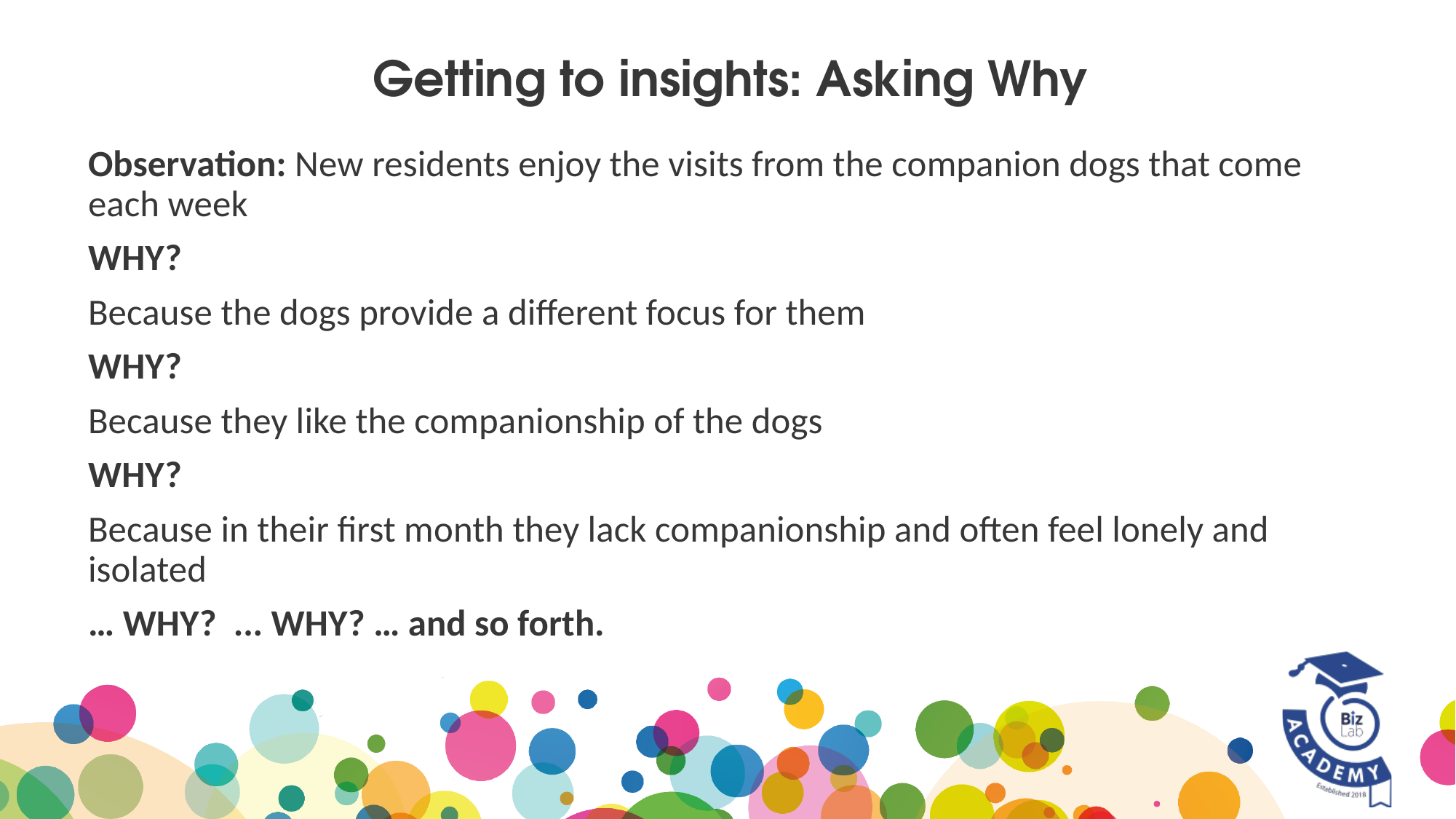

# Getting to insights: Asking Why
Observation: New residents enjoy the visits from the companion dogs that come each week
WHY?
Because the dogs provide a different focus for them
WHY?
Because they like the companionship of the dogs
WHY?
Because in their first month they lack companionship and often feel lonely and isolated
… WHY?  ... WHY? … and so forth.